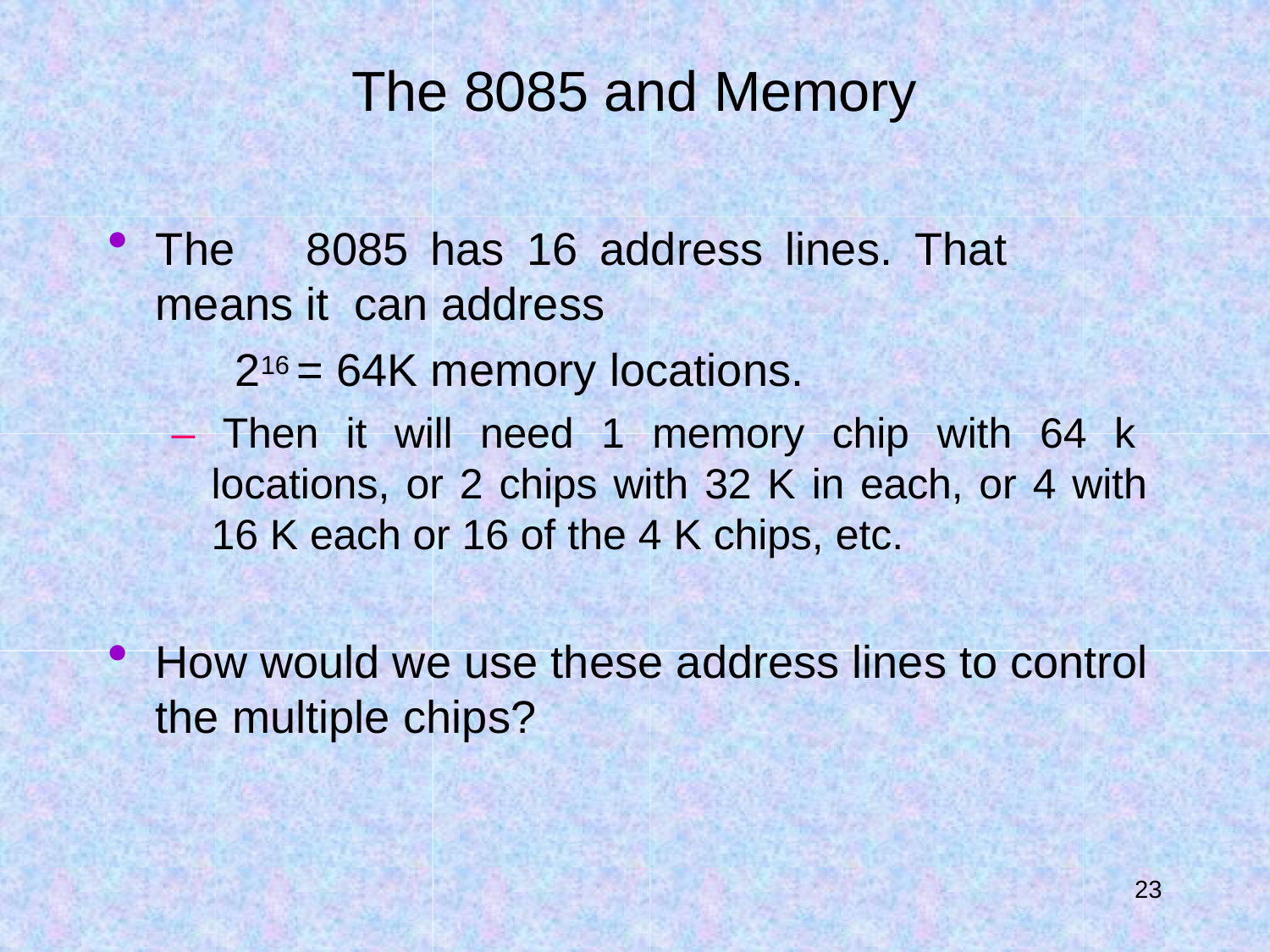

# The 8085 and Memory
The	8085	has	16	address	lines.	That	means	it  can address
216 = 64K memory locations.
– Then it will need 1 memory chip with 64 k  locations, or 2 chips with 32 K in each, or 4 with  16 K each or 16 of the 4 K chips, etc.

How would we use these address lines to control  the multiple chips?
23